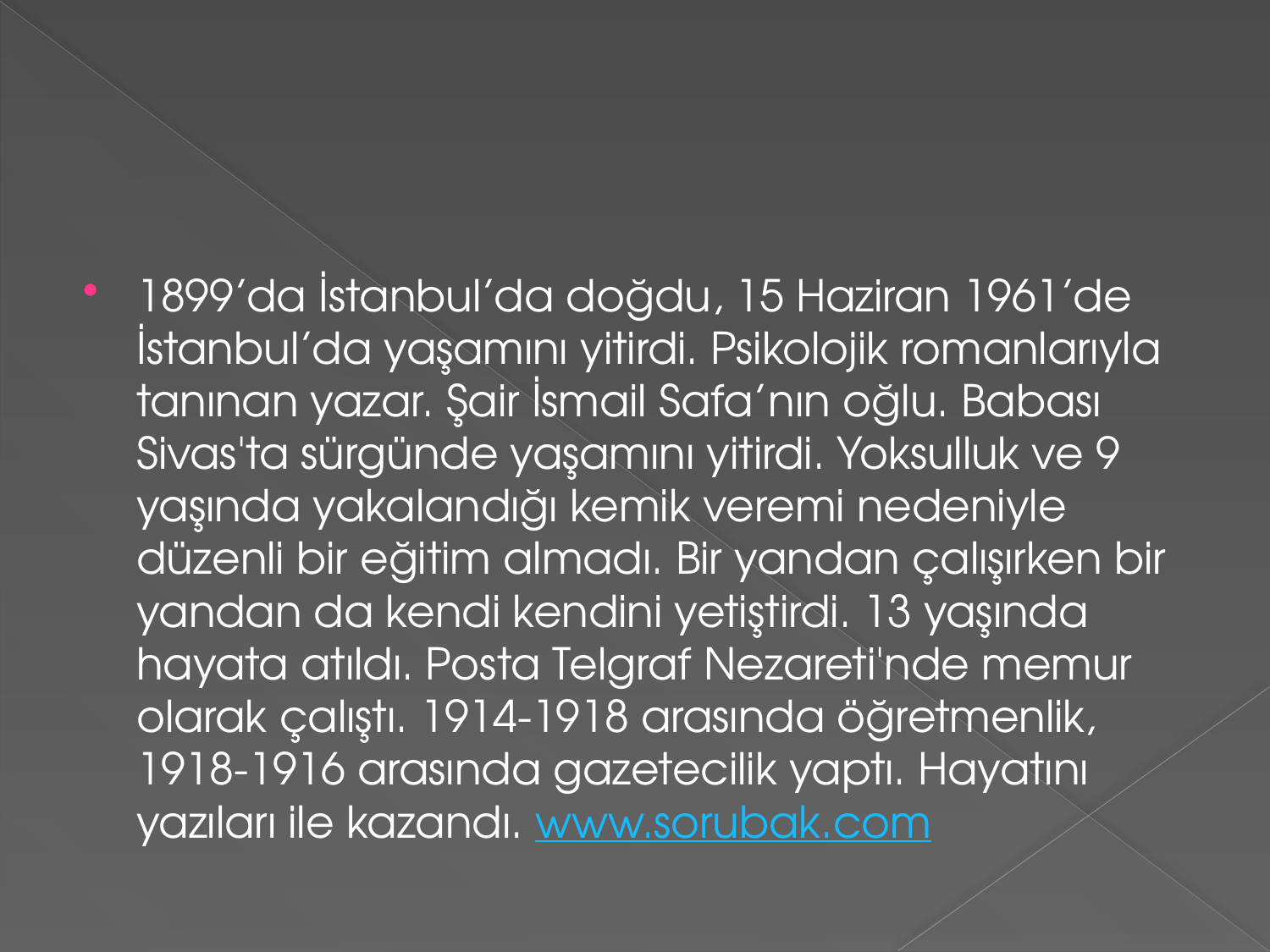

#
1899’da İstanbul’da doğdu, 15 Haziran 1961’de İstanbul’da yaşamını yitirdi. Psikolojik romanlarıyla tanınan yazar. Şair İsmail Safa’nın oğlu. Babası Sivas'ta sürgünde yaşamını yitirdi. Yoksulluk ve 9 yaşında yakalandığı kemik veremi nedeniyle düzenli bir eğitim almadı. Bir yandan çalışırken bir yandan da kendi kendini yetiştirdi. 13 yaşında hayata atıldı. Posta Telgraf Nezareti'nde memur olarak çalıştı. 1914-1918 arasında öğretmenlik, 1918-1916 arasında gazetecilik yaptı. Hayatını yazıları ile kazandı. www.sorubak.com